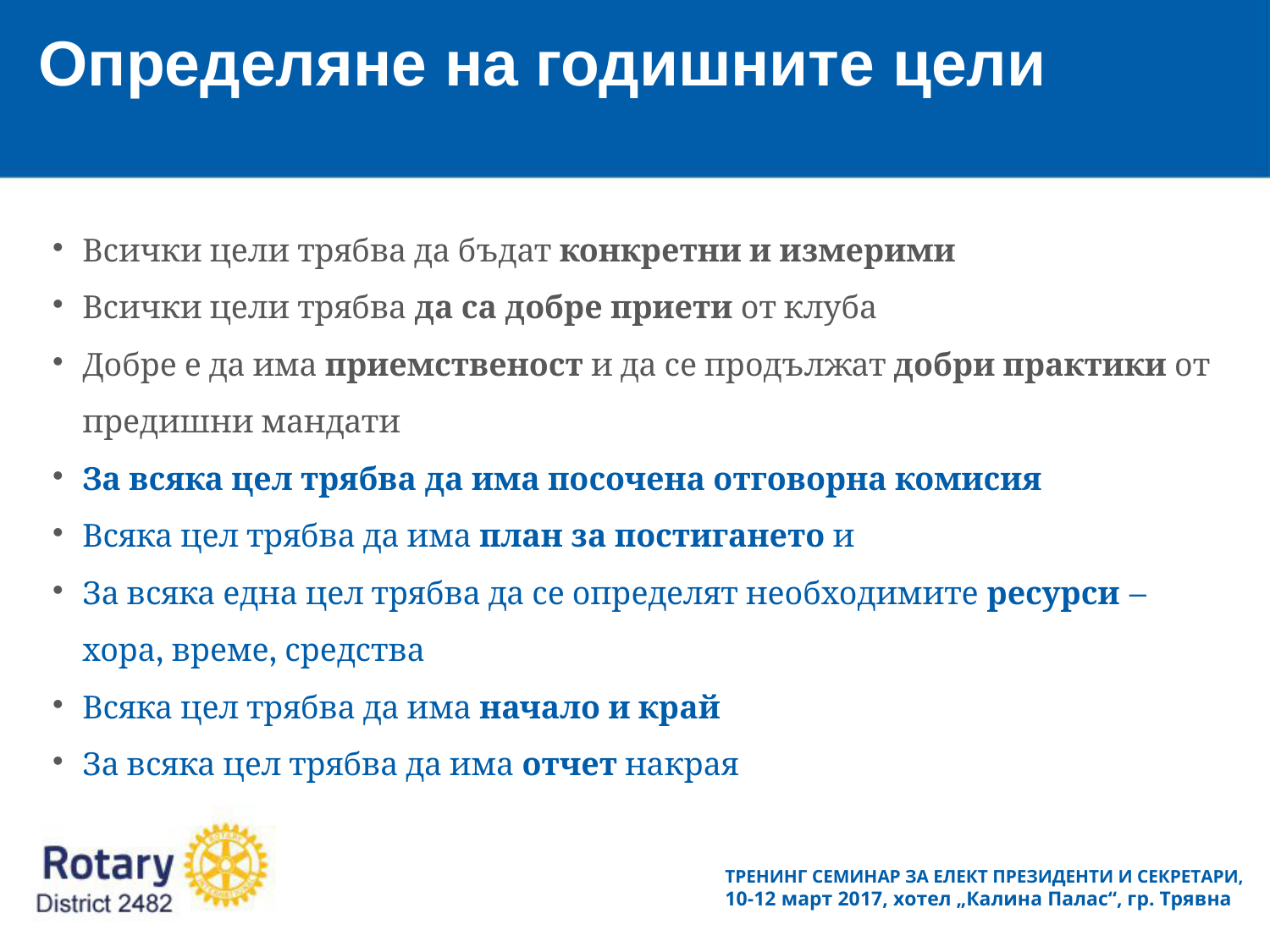

Определяне на годишните цели

Всички цели трябва да бъдат конкретни и измерими
Всички цели трябва да са добре приети от клуба
Добре е да има приемственост и да се продължат добри практики от предишни мандати
За всяка цел трябва да има посочена отговорна комисия
Всяка цел трябва да има план за постигането и
За всяка една цел трябва да се определят необходимите ресурси – хора, време, средства
Всяка цел трябва да има начало и край
За всяка цел трябва да има отчет накрая